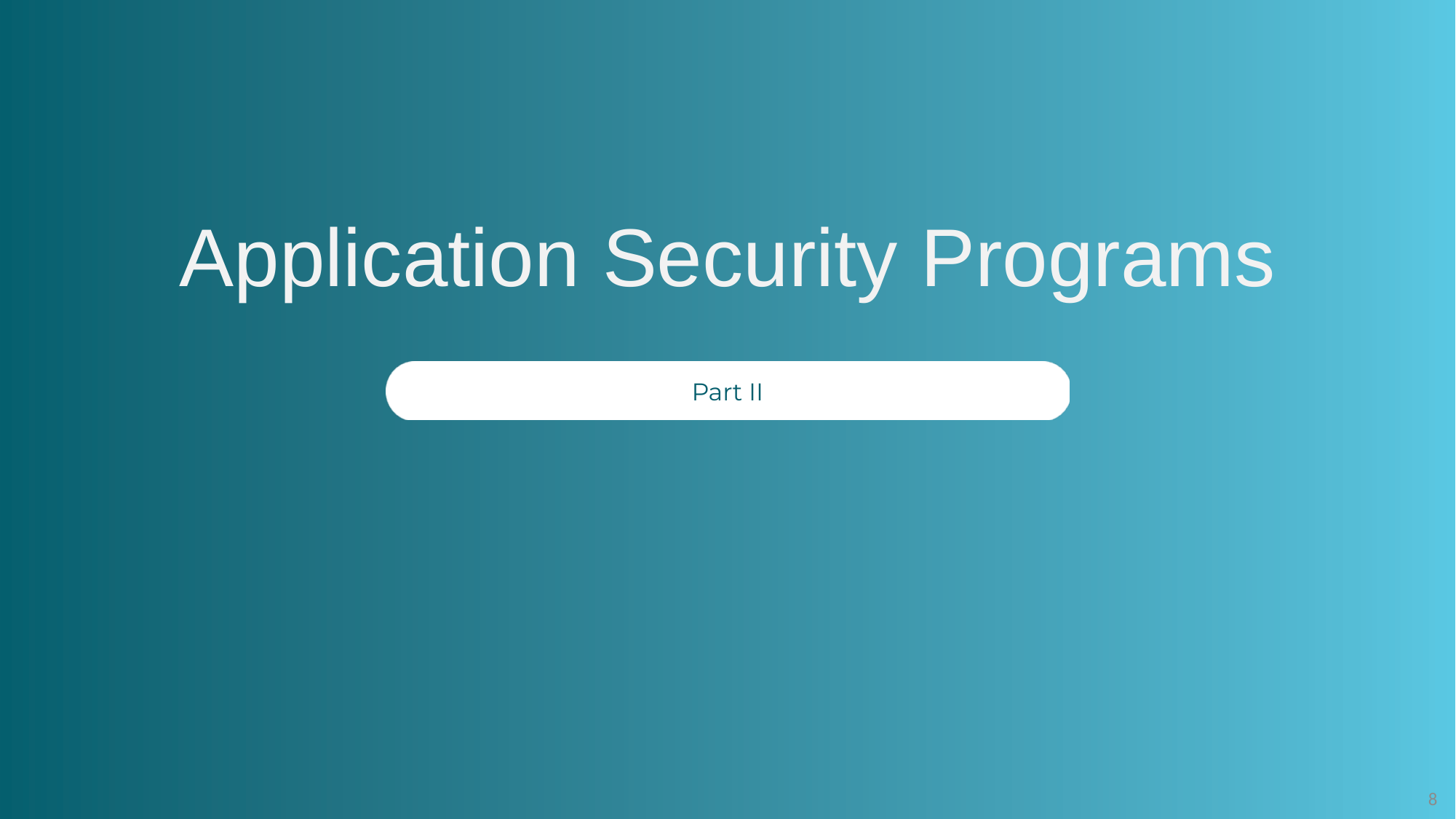

# Application Security Programs
Part II
8